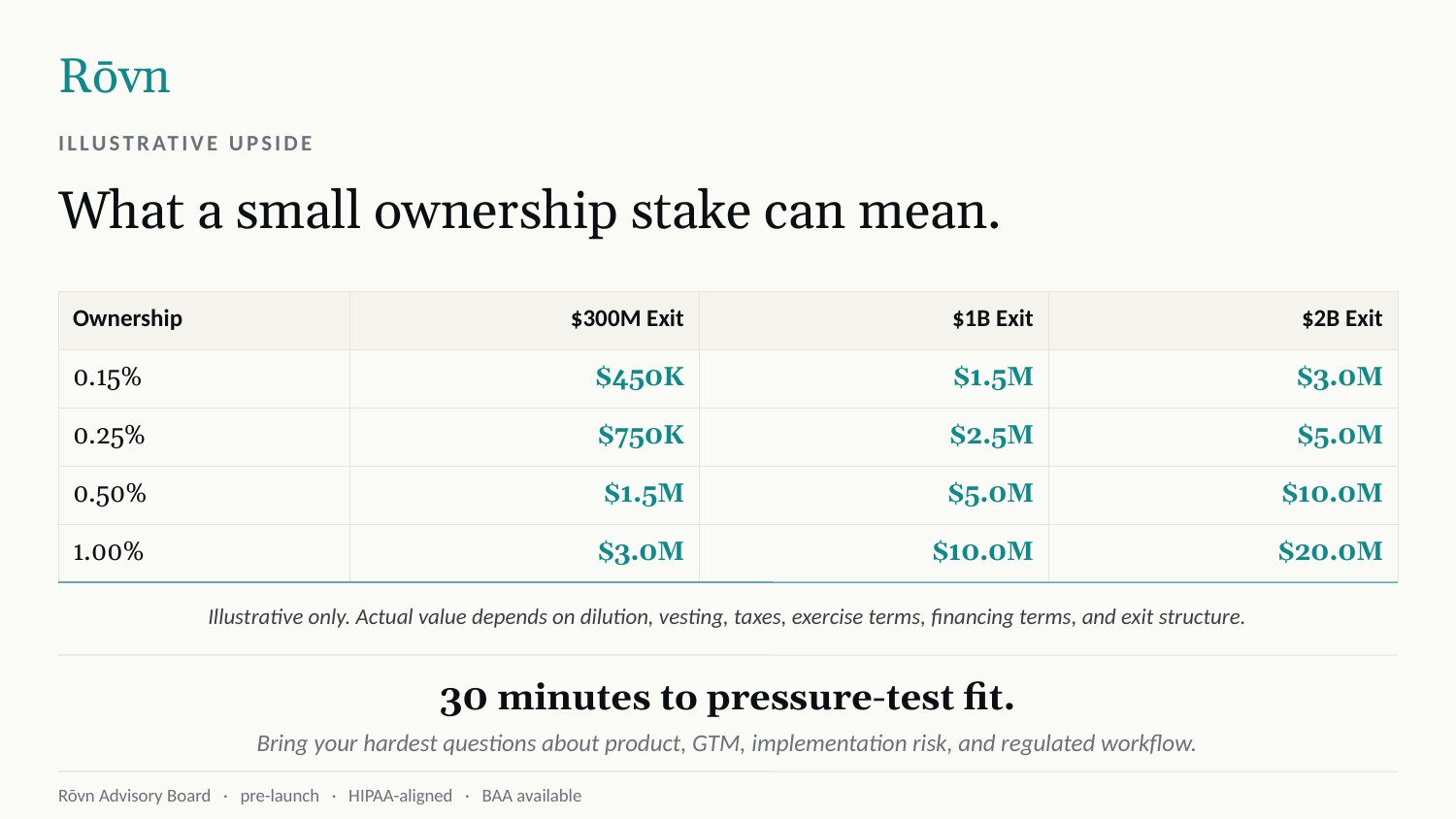

Rōvn
ILLUSTRATIVE UPSIDE
What a small ownership stake can mean.
| Ownership | $300M Exit | $1B Exit | $2B Exit |
| --- | --- | --- | --- |
| 0.15% | $450K | $1.5M | $3.0M |
| 0.25% | $750K | $2.5M | $5.0M |
| 0.50% | $1.5M | $5.0M | $10.0M |
| 1.00% | $3.0M | $10.0M | $20.0M |

Illustrative only. Actual value depends on dilution, vesting, taxes, exercise terms, financing terms, and exit structure.

30 minutes to pressure-test fit.
Bring your hardest questions about product, GTM, implementation risk, and regulated workflow.

Rōvn Advisory Board   ·   pre-launch   ·   HIPAA-aligned   ·   BAA available